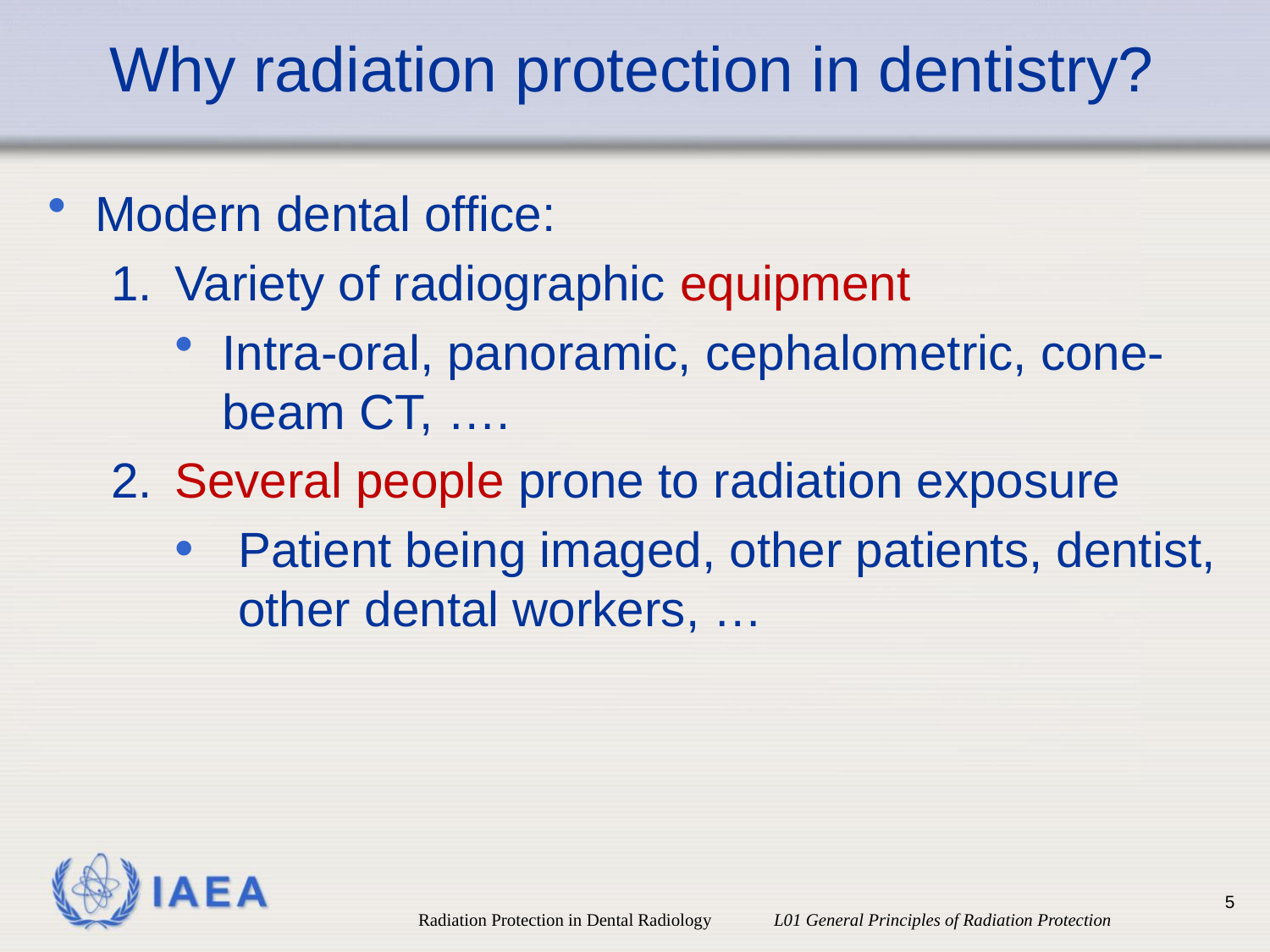

# Why radiation protection in dentistry?
Modern dental office:
Variety of radiographic equipment
Intra-oral, panoramic, cephalometric, cone-beam CT, ….
Several people prone to radiation exposure
Patient being imaged, other patients, dentist, other dental workers, …

5
Radiation Protection in Dental Radiology              L01 General Principles of Radiation Protection